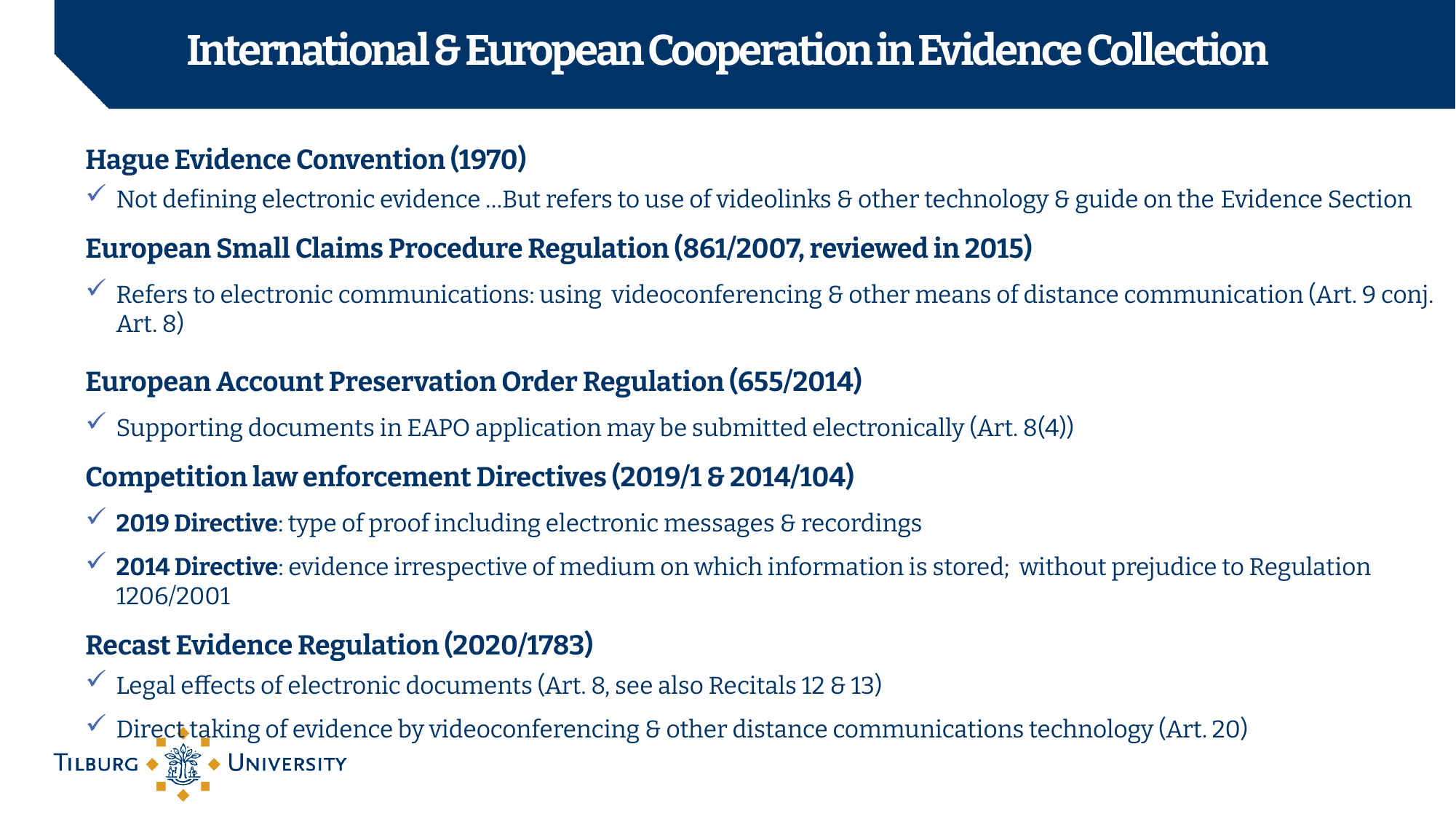

# International & European Cooperation in Evidence Collection
Hague Evidence Convention (1970)
Not defining electronic evidence …But refers to use of videolinks & other technology & guide on the Evidence Section
European Small Claims Procedure Regulation (861/2007, reviewed in 2015)
Refers to electronic communications: using  videoconferencing & other means of distance communication (Art. 9 conj. Art. 8)
European Account Preservation Order Regulation (655/2014)
Supporting documents in EAPO application may be submitted electronically (Art. 8(4))
Competition law enforcement Directives (2019/1 & 2014/104)
2019 Directive: type of proof including electronic messages & recordings
2014 Directive: evidence irrespective of medium on which information is stored;  without prejudice to Regulation 1206/2001
Recast Evidence Regulation (2020/1783)
Legal effects of electronic documents (Art. 8, see also Recitals 12 & 13)
Direct taking of evidence by videoconferencing & other distance communications technology (Art. 20)